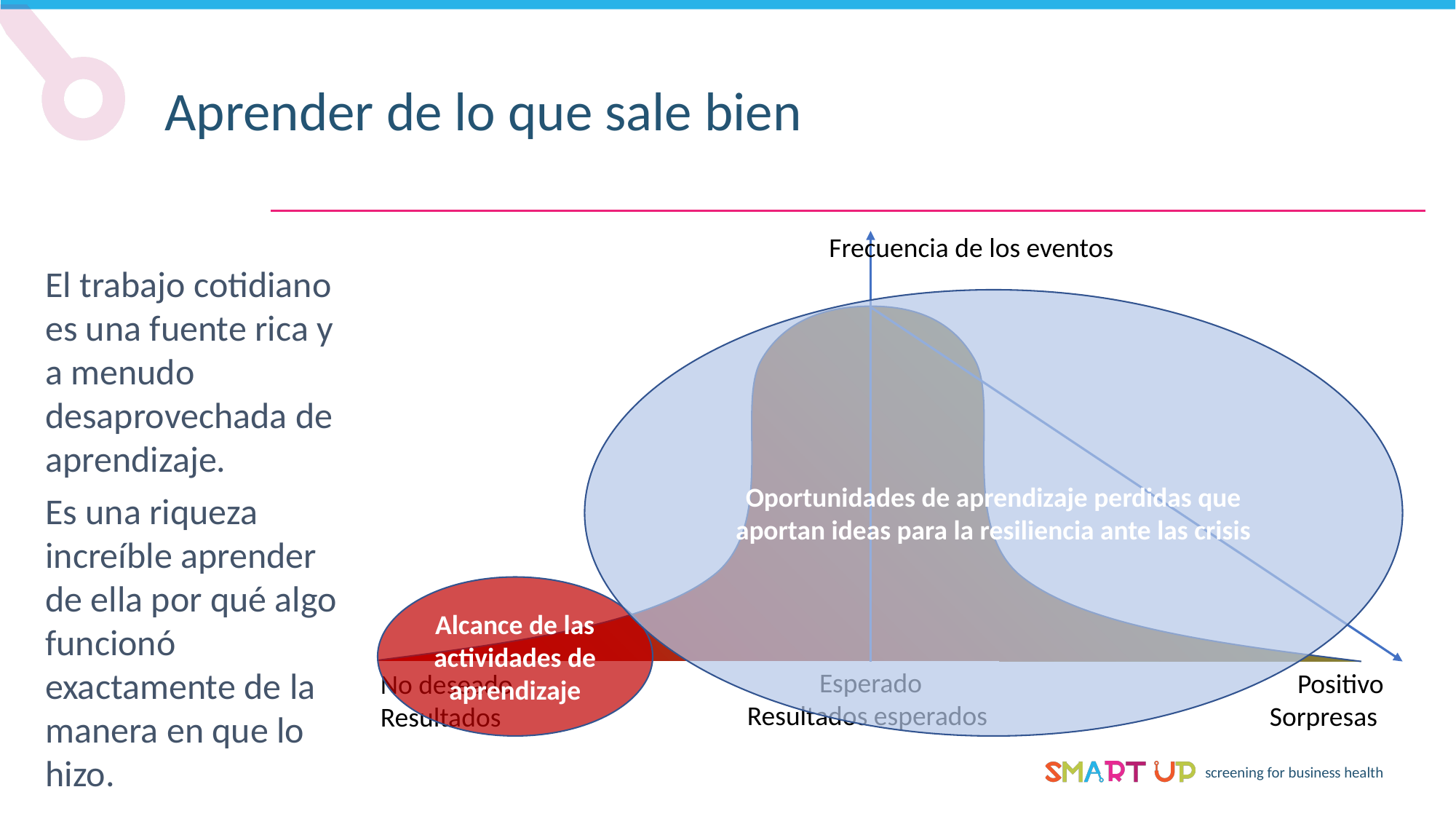

Aprender de lo que sale bien
Frecuencia de los eventos
El trabajo cotidiano es una fuente rica y a menudo desaprovechada de aprendizaje.
Es una riqueza increíble aprender de ella por qué algo funcionó exactamente de la manera en que lo hizo.

Oportunidades de aprendizaje perdidas que aportan ideas para la resiliencia ante las crisis

Alcance de las actividades de aprendizaje
Esperado
Resultados esperados
Positivo
Sorpresas
No deseado
Resultados